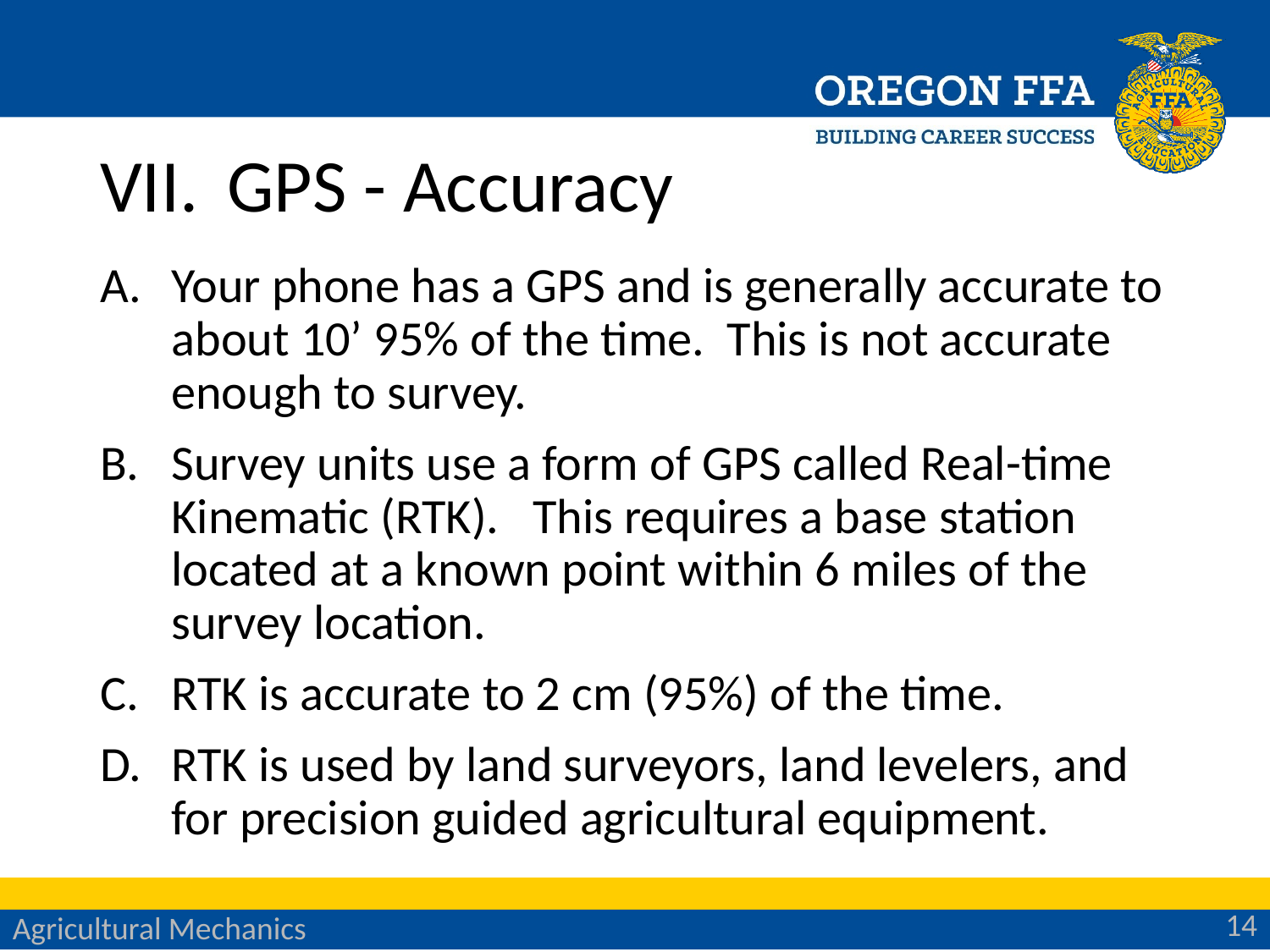

# GPS - Accuracy
Your phone has a GPS and is generally accurate to about 10’ 95% of the time.  This is not accurate enough to survey.
Survey units use a form of GPS called Real-time Kinematic (RTK).   This requires a base station located at a known point within 6 miles of the survey location.
RTK is accurate to 2 cm (95%) of the time.
RTK is used by land surveyors, land levelers, and for precision guided agricultural equipment.

14
Agricultural Mechanics